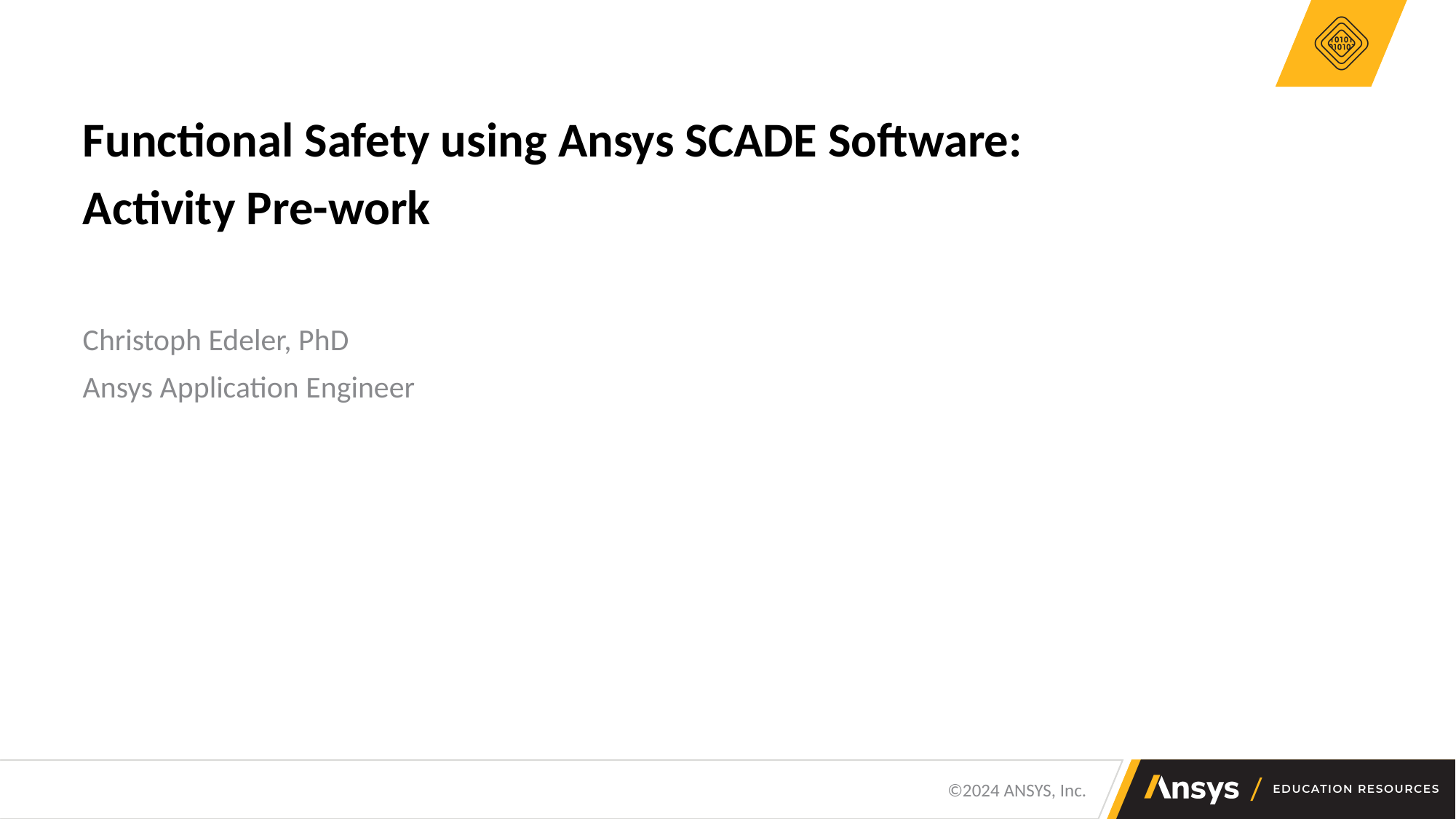

Functional Safety using Ansys SCADE Software:
Activity Pre-work
Christoph Edeler, PhD
Ansys Application Engineer